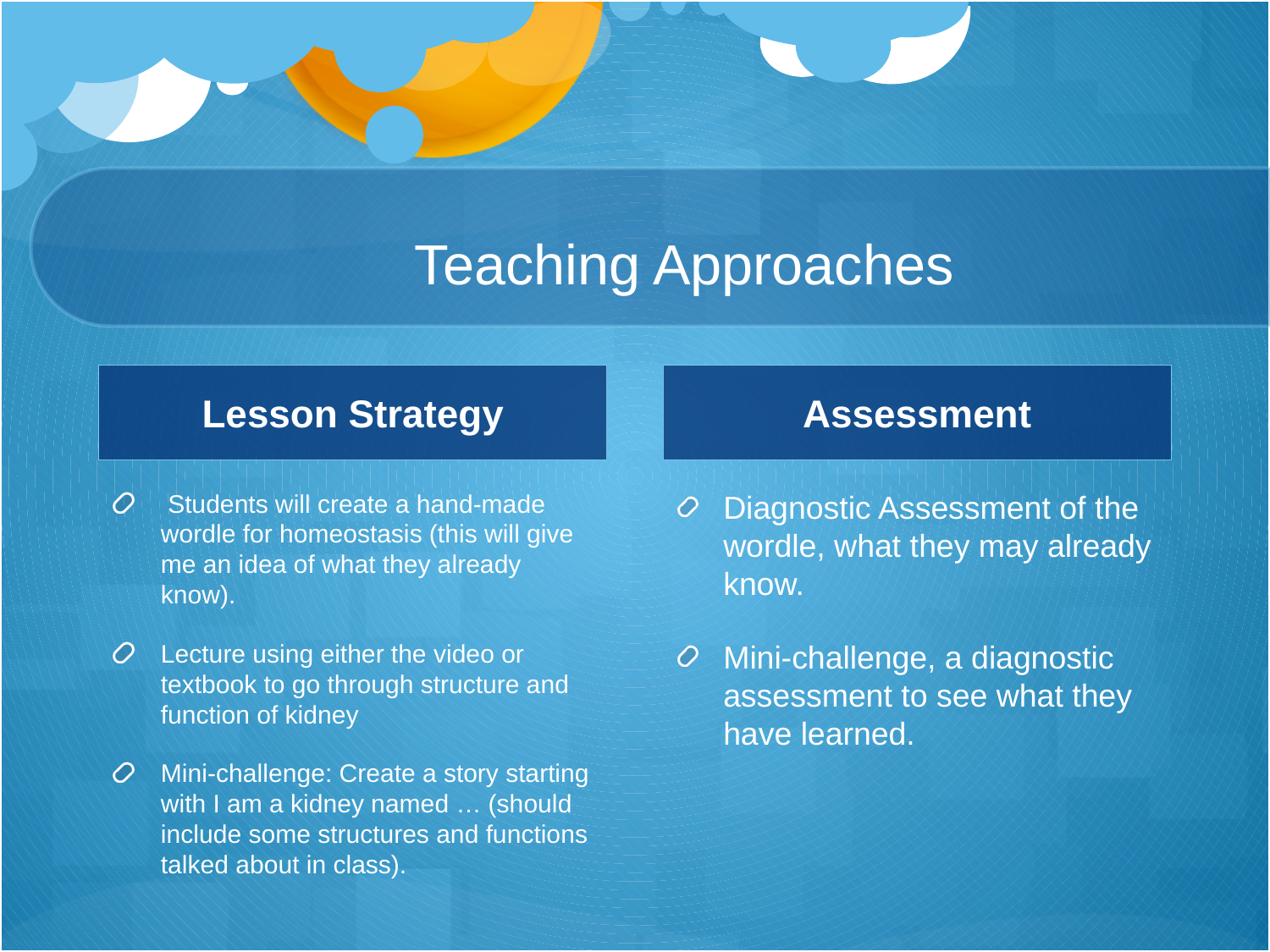

# Teaching Approaches
Lesson Strategy
Assessment
 Students will create a hand-made wordle for homeostasis (this will give me an idea of what they already know).
Lecture using either the video or textbook to go through structure and function of kidney
Mini-challenge: Create a story starting with I am a kidney named … (should include some structures and functions talked about in class).

Diagnostic Assessment of the wordle, what they may already know.
Mini-challenge, a diagnostic assessment to see what they have learned.